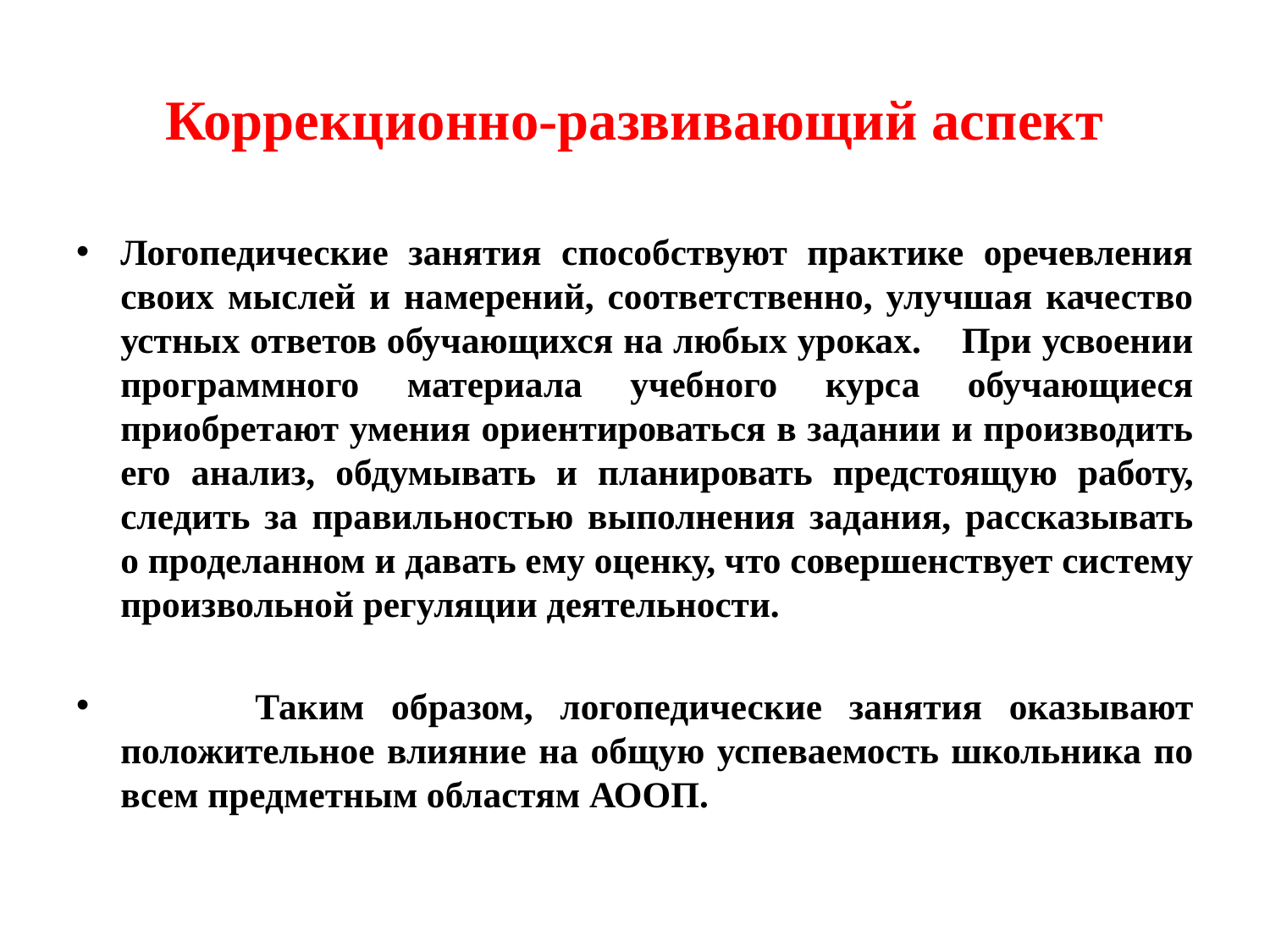

# Коррекционно-развивающий аспект
Логопедические занятия способствуют практике оречевления своих мыслей и намерений, соответственно, улучшая качество устных ответов обучающихся на любых уроках.    При усвоении программного материала учебного курса обучающиеся приобретают умения ориентироваться в задании и производить его анализ, обдумывать и планировать предстоящую работу, следить за правильностью выполнения задания, рассказывать о проделанном и давать ему оценку, что совершенствует систему произвольной регуляции деятельности.

     Таким образом, логопедические занятия оказывают положительное влияние на общую успеваемость школьника по всем предметным областям АООП.